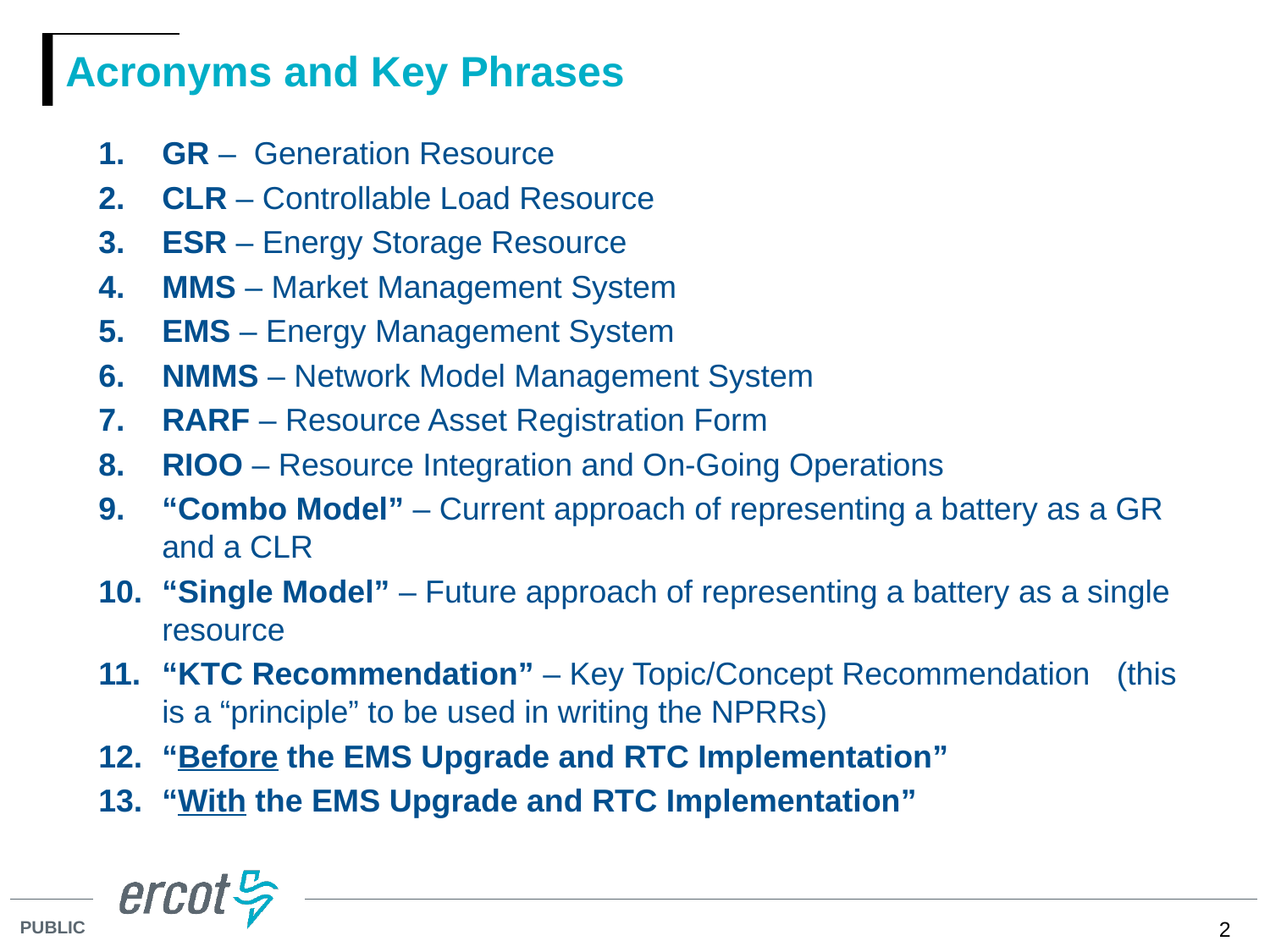

# Acronyms and Key Phrases
GR –  Generation Resource
CLR – Controllable Load Resource
ESR – Energy Storage Resource
MMS – Market Management System
EMS – Energy Management System
NMMS – Network Model Management System
RARF – Resource Asset Registration Form
RIOO – Resource Integration and On-Going Operations
“Combo Model” – Current approach of representing a battery as a GR and a CLR
“Single Model” – Future approach of representing a battery as a single resource
“KTC Recommendation” – Key Topic/Concept Recommendation   (this is a “principle” to be used in writing the NPRRs)
“Before the EMS Upgrade and RTC Implementation”
“With the EMS Upgrade and RTC Implementation”
2